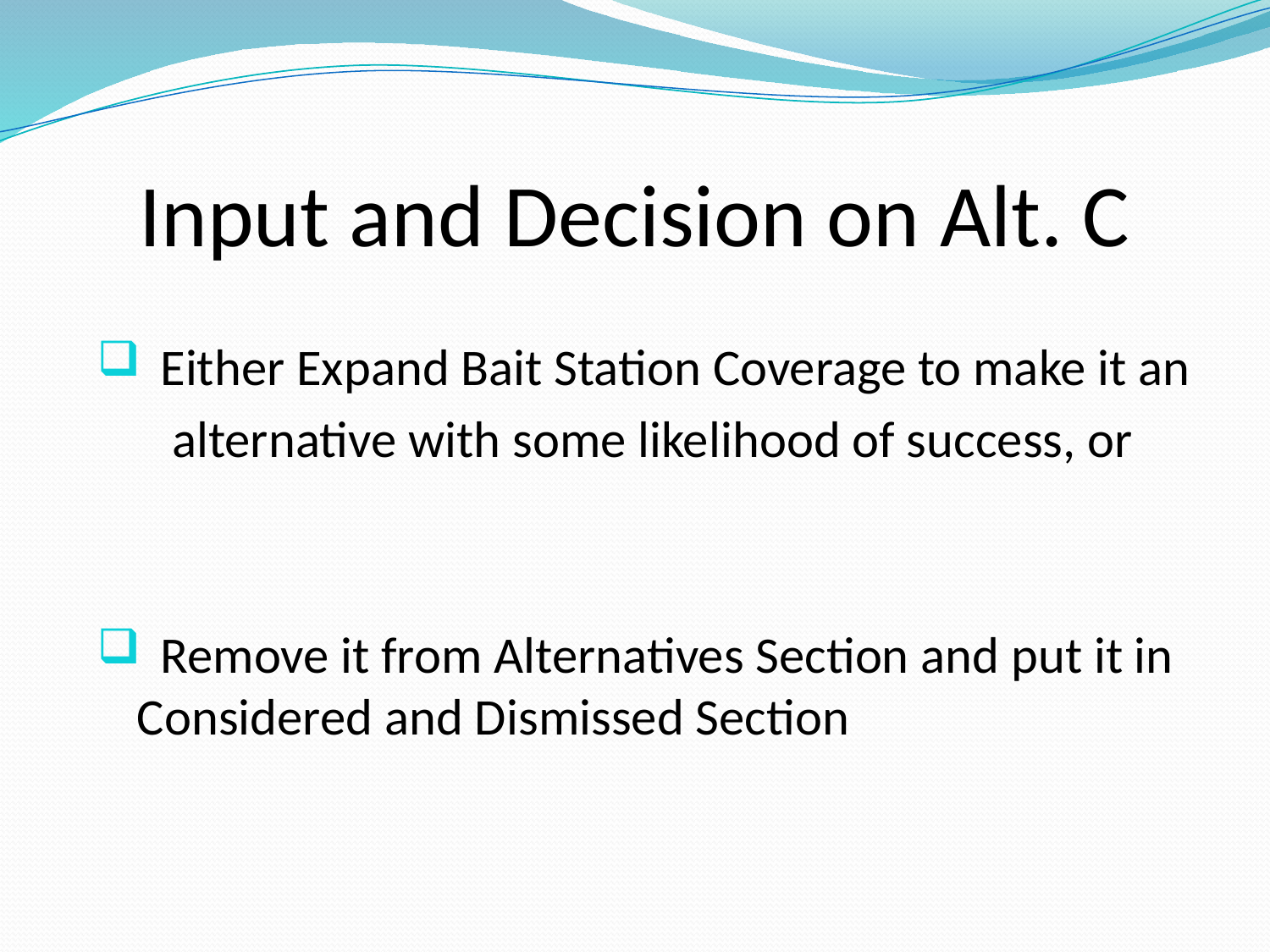

# Input and Decision on Alt. C
  Either Expand Bait Station Coverage to make it an
	   alternative with some likelihood of success, or

  Remove it from Alternatives Section and put it in 	Considered and Dismissed Section